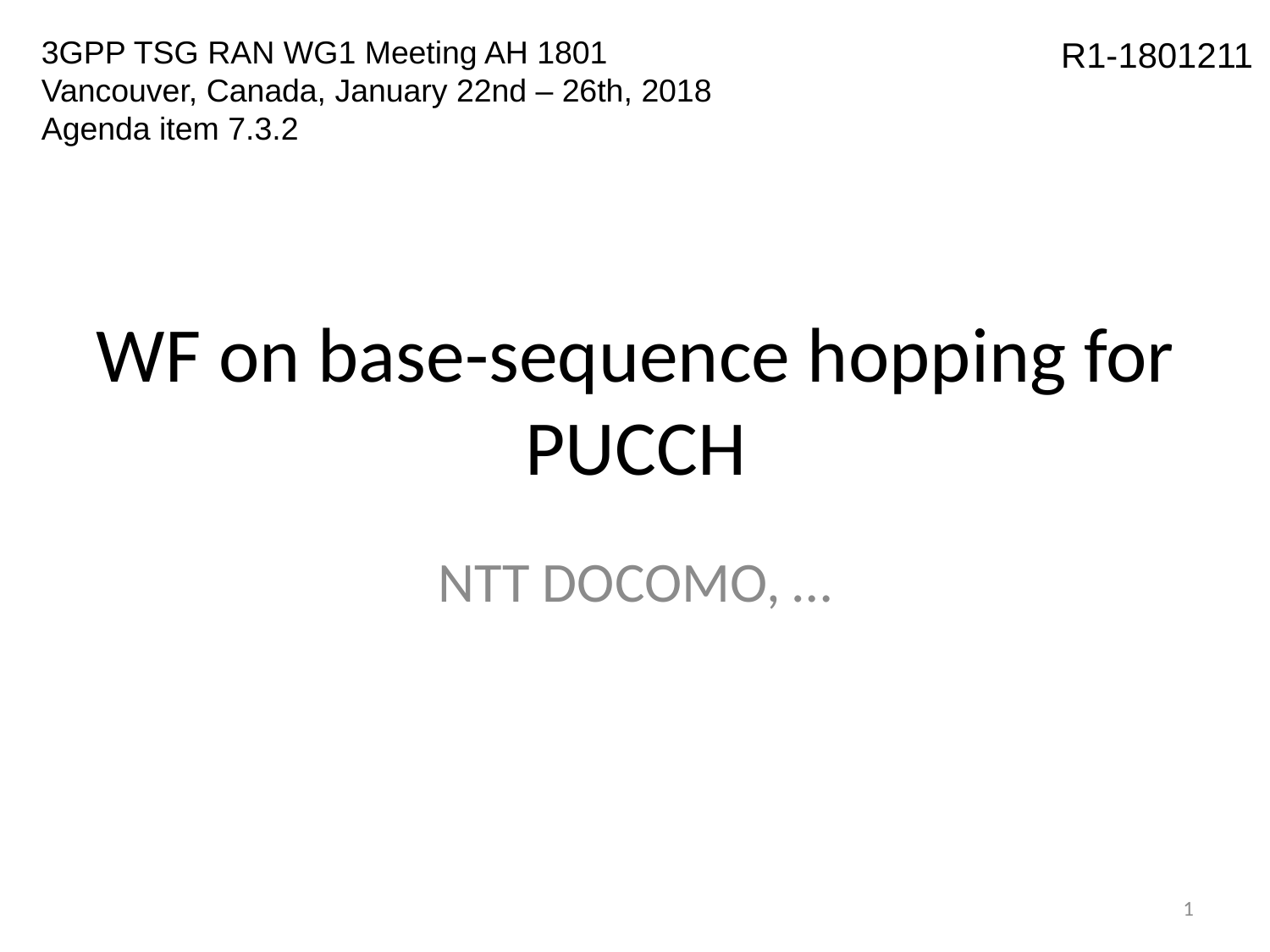

3GPP TSG RAN WG1 Meeting AH 1801
Vancouver, Canada, January 22nd – 26th, 2018
Agenda item 7.3.2
R1-1801211
# WF on base-sequence hopping for PUCCH
NTT DOCOMO, …
1